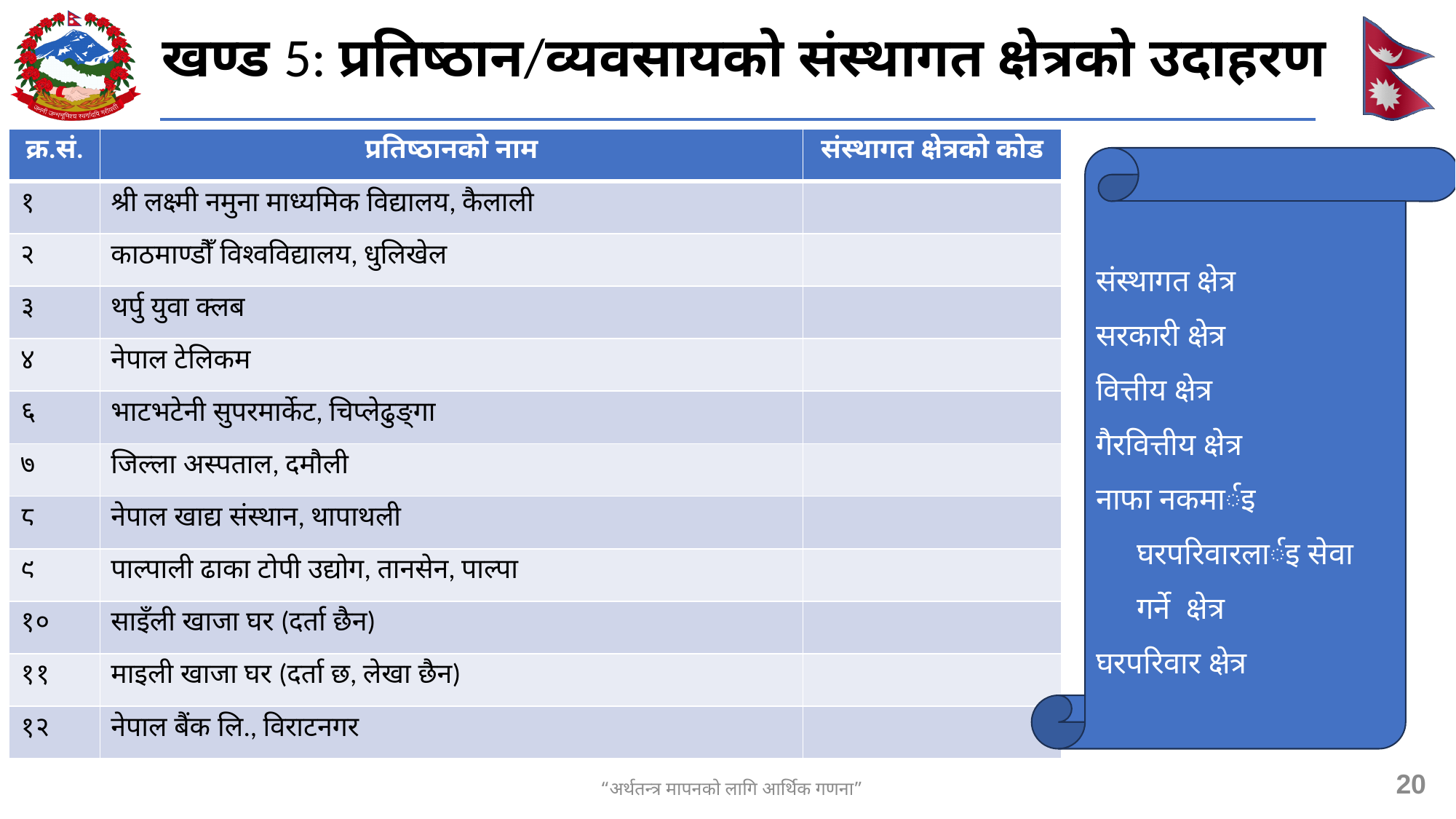

# खण्ड 5: प्रतिष्ठान/व्यवसायको संस्थागत क्षेत्रको उदाहरण
| क्र.सं. | प्रतिष्ठानको नाम | संस्थागत क्षेत्रको कोड |
| --- | --- | --- |
| १ | श्री लक्ष्मी नमुना माध्यमिक विद्यालय, कैलाली |  |
| २ | काठमाण्डौँ विश्वविद्यालय, धुलिखेल |  |
| ३ | थर्पु युवा क्लब |  |
| ४ | नेपाल टेलिकम |  |
| ६ | भाटभटेनी सुपरमार्केट, चिप्लेढुङ्गा |  |
| ७ | जिल्ला अस्पताल, दमौली |  |
| ८ | नेपाल खाद्य संस्थान, थापाथली |  |
| ९ | पाल्पाली ढाका टोपी उद्योग, तानसेन, पाल्पा |  |
| १० | साइँली खाजा घर (दर्ता छैन) |  |
| ११ | माइली खाजा घर (दर्ता छ, लेखा छैन) |  |
| १२ | नेपाल बैंक लि., विराटनगर |  |
संस्थागत क्षेत्र
सरकारी क्षेत्र
वित्तीय क्षेत्र
गैरवित्तीय क्षेत्र
नाफा नकमार्इ घरपरिवारलार्इ सेवा गर्ने  क्षेत्र
घरपरिवार क्षेत्र
20
“अर्थतन्त्र मापनको लागि आर्थिक गणना”